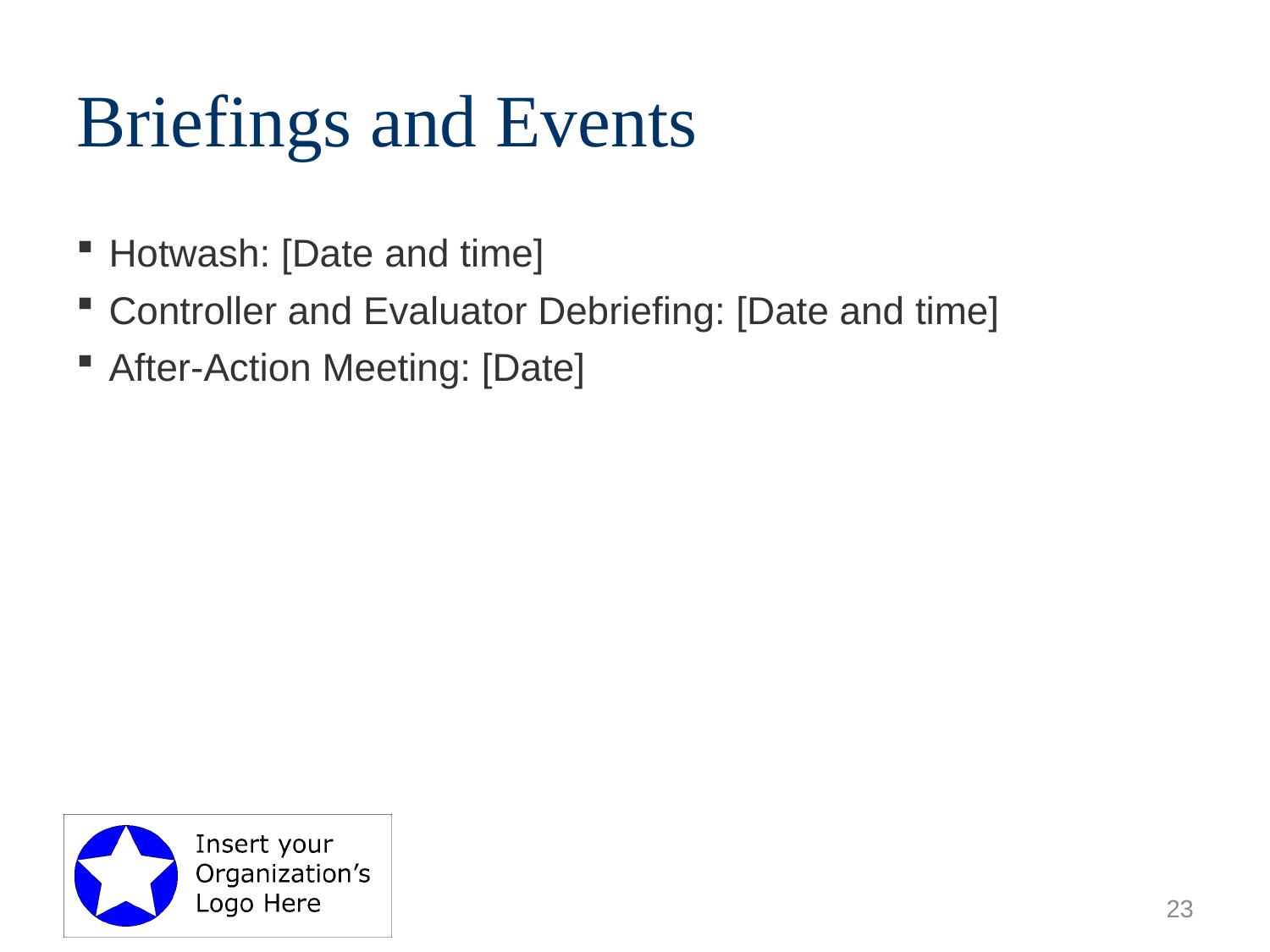

# Briefings and Events
Hotwash: [Date and time]
Controller and Evaluator Debriefing: [Date and time]
After-Action Meeting: [Date]
23